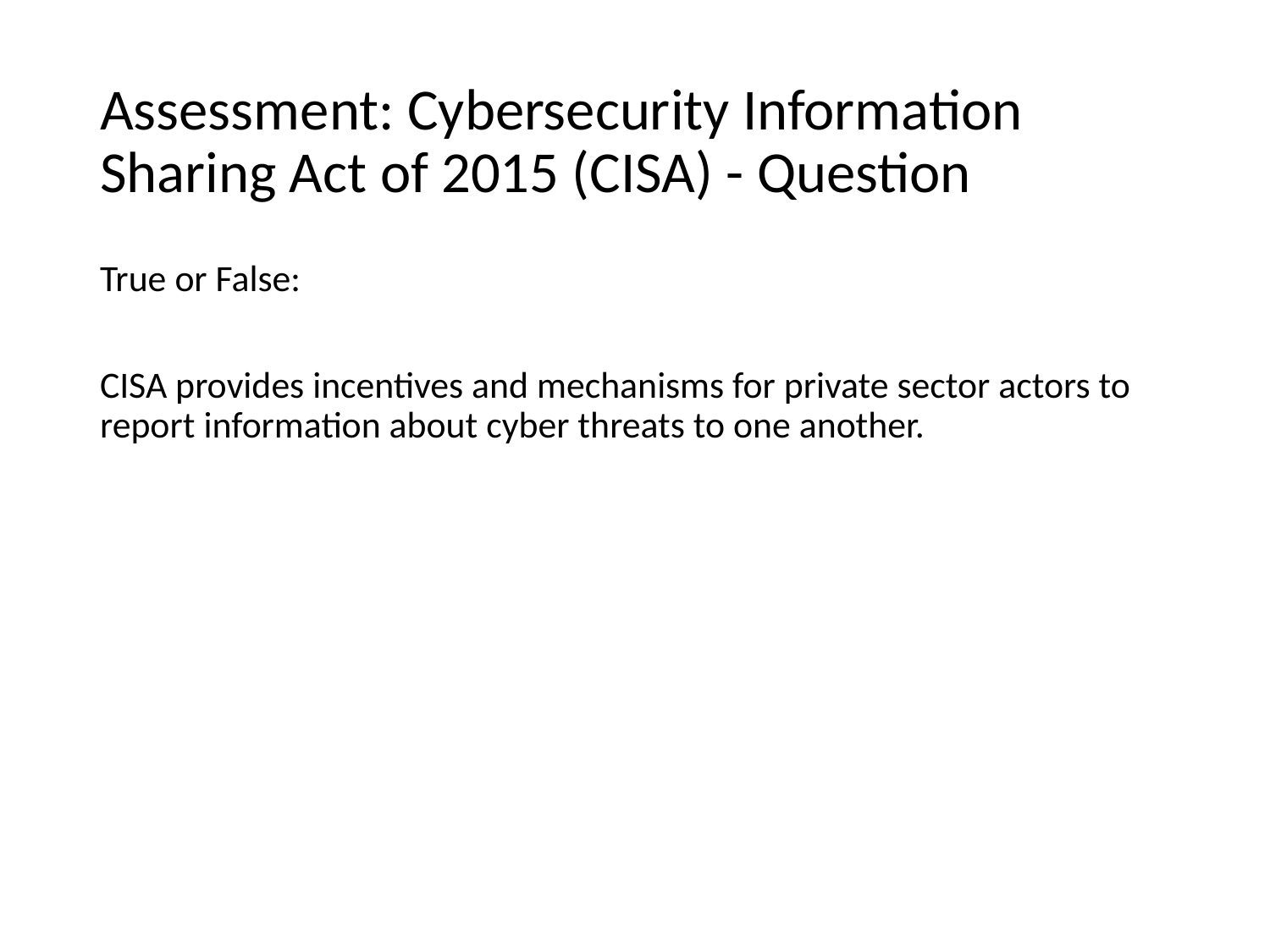

# Assessment: Cybersecurity Information Sharing Act of 2015 (CISA) - Question
True or False:

CISA provides incentives and mechanisms for private sector actors to report information about cyber threats to one another.